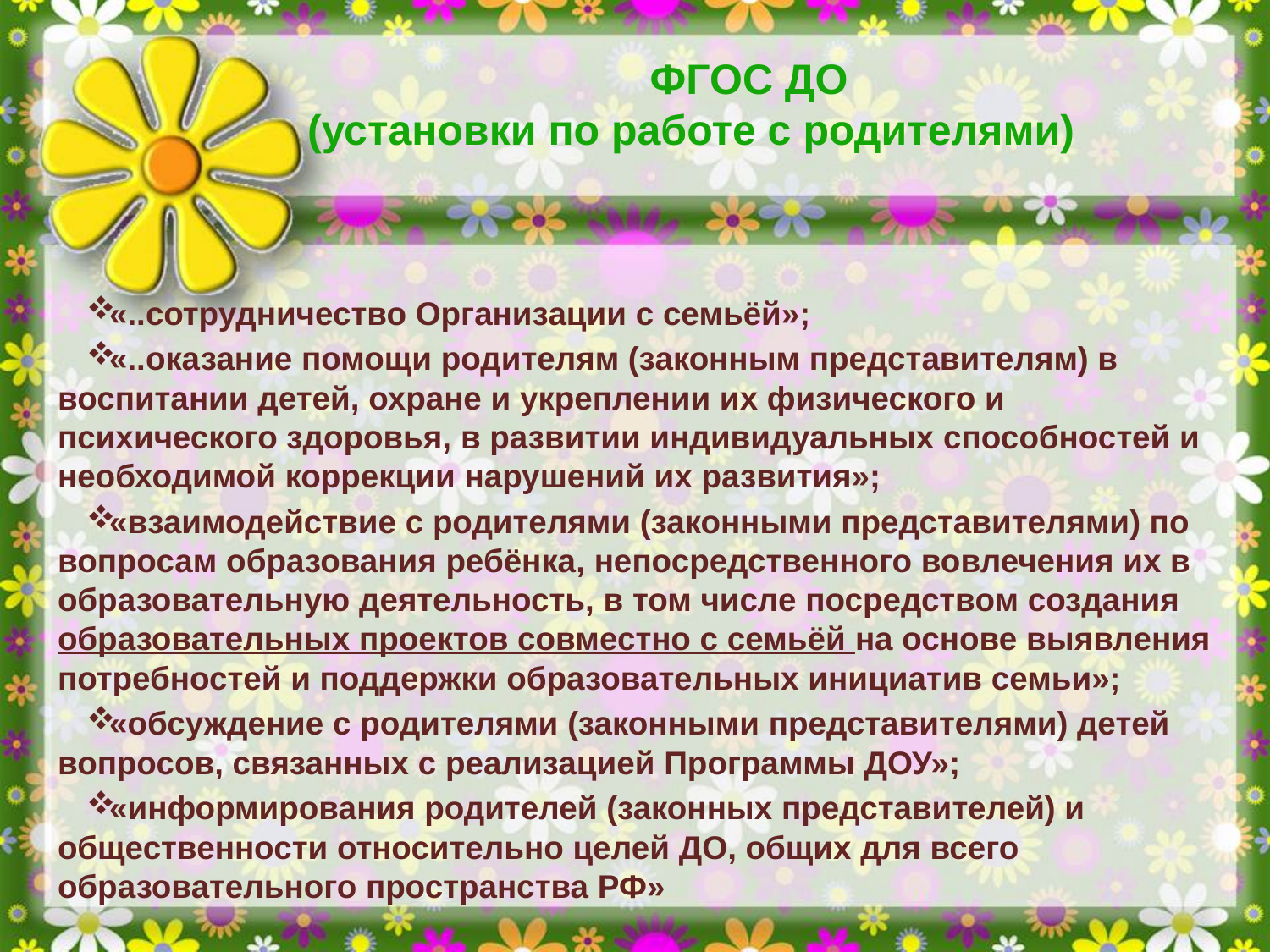

ФГОС ДО
(установки по работе с родителями)
«..сотрудничество Организации с семьёй»;
«..оказание помощи родителям (законным представителям) в воспитании детей, охране и укреплении их физического и психического здоровья, в развитии индивидуальных способностей и необходимой коррекции нарушений их развития»;
«взаимодействие с родителями (законными представителями) по вопросам образования ребёнка, непосредственного вовлечения их в образовательную деятельность, в том числе посредством создания образовательных проектов совместно с семьёй на основе выявления потребностей и поддержки образовательных инициатив семьи»;
«обсуждение с родителями (законными представителями) детей вопросов, связанных с реализацией Программы ДОУ»;
«информирования родителей (законных представителей) и общественности относительно целей ДО, общих для всего образовательного пространства РФ»